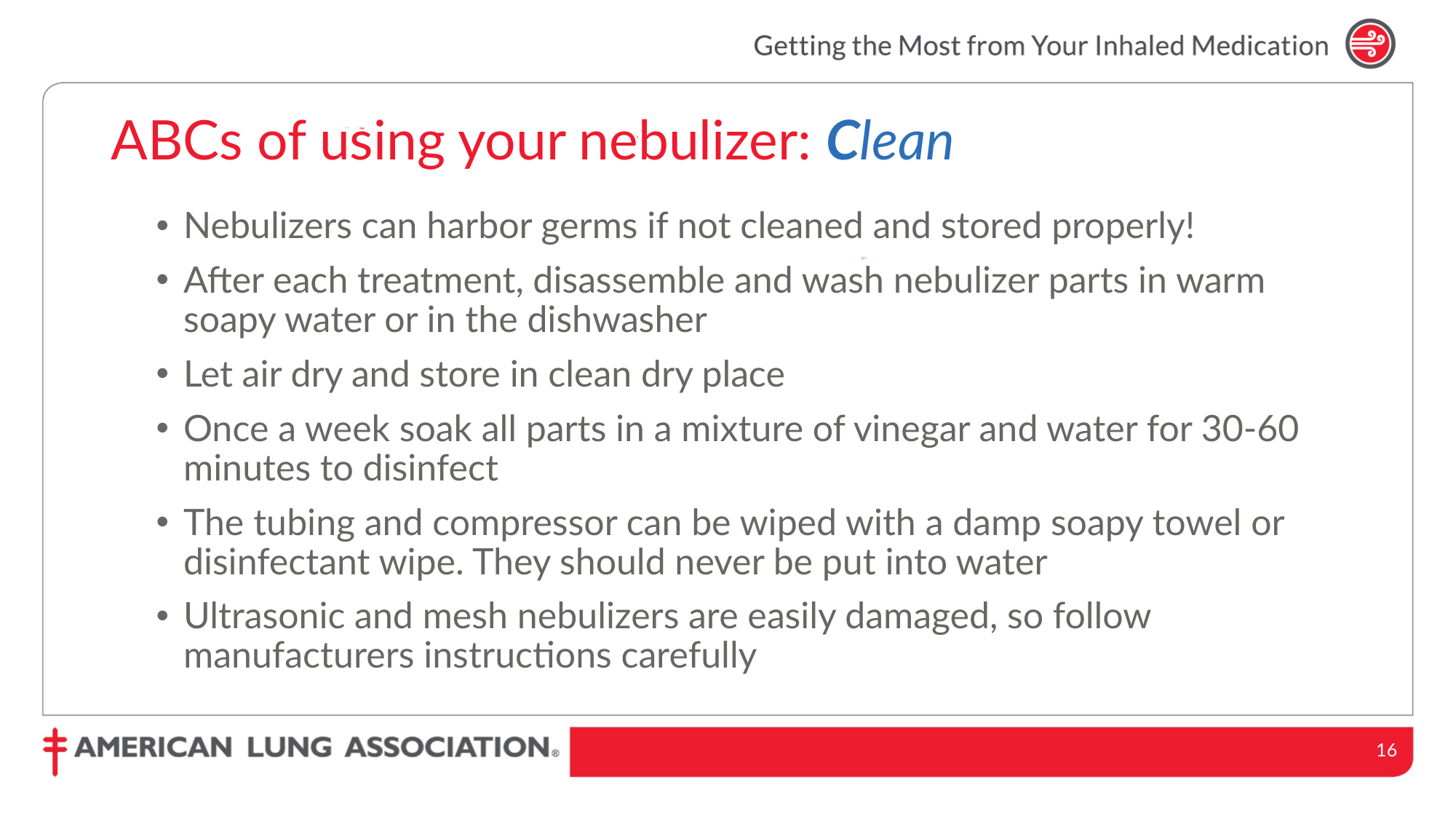

# ABCs of using your nebulizer: Clean
Nebulizers can harbor germs if not cleaned and stored properly!
After each treatment, disassemble and wash nebulizer parts in warm soapy water or in the dishwasher
Let air dry and store in clean dry place
Once a week soak all parts in a mixture of vinegar and water for 30-60 minutes to disinfect
The tubing and compressor can be wiped with a damp soapy towel or disinfectant wipe. They should never be put into water
Ultrasonic and mesh nebulizers are easily damaged, so follow manufacturers instructions carefully

16